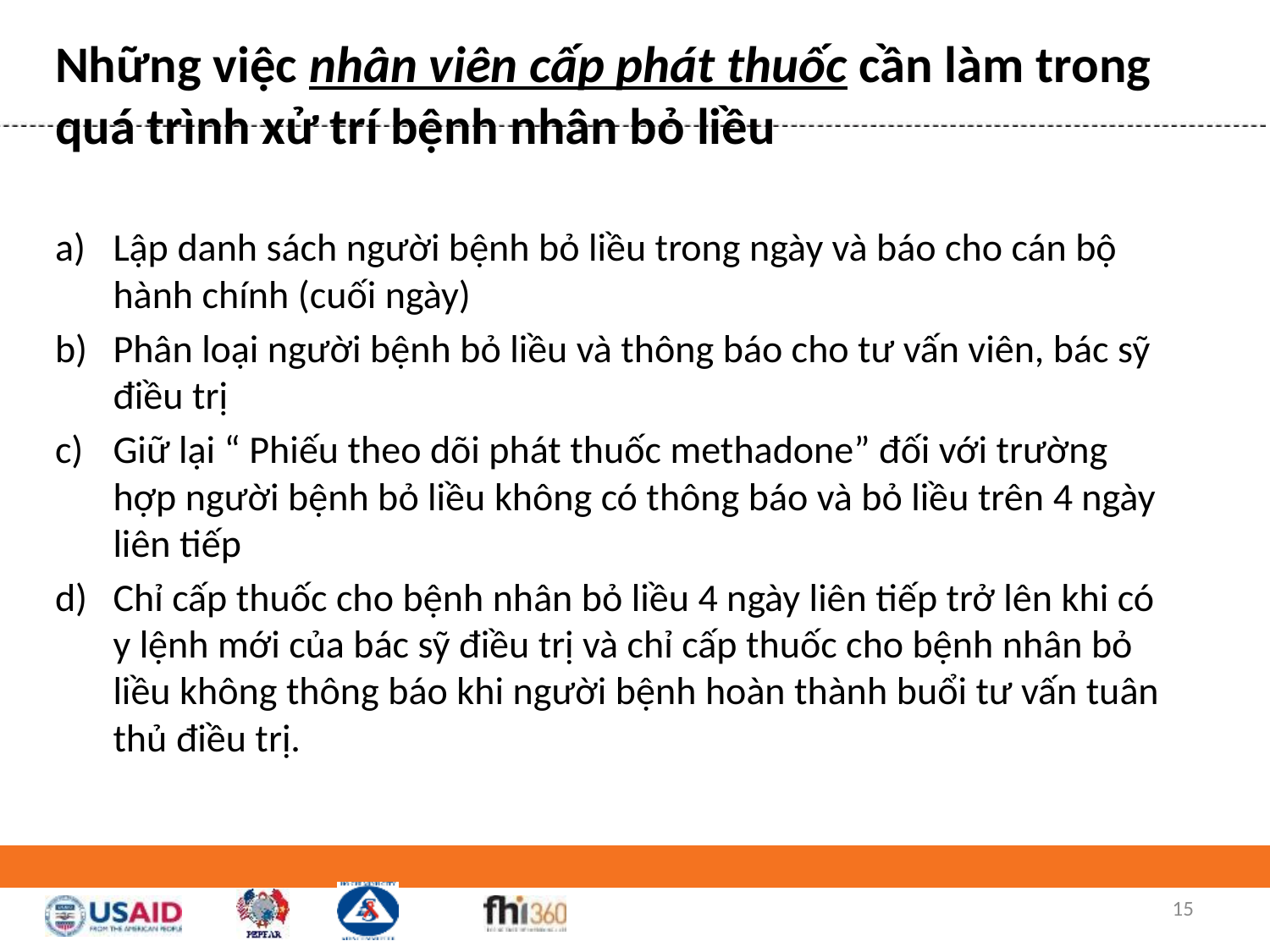

# Những việc nhân viên cấp phát thuốc cần làm trong quá trình xử trí bệnh nhân bỏ liều
Lập danh sách người bệnh bỏ liều trong ngày và báo cho cán bộ hành chính (cuối ngày)
Phân loại người bệnh bỏ liều và thông báo cho tư vấn viên, bác sỹ điều trị
Giữ lại “ Phiếu theo dõi phát thuốc methadone” đối với trường hợp người bệnh bỏ liều không có thông báo và bỏ liều trên 4 ngày liên tiếp
Chỉ cấp thuốc cho bệnh nhân bỏ liều 4 ngày liên tiếp trở lên khi có y lệnh mới của bác sỹ điều trị và chỉ cấp thuốc cho bệnh nhân bỏ liều không thông báo khi người bệnh hoàn thành buổi tư vấn tuân thủ điều trị.
15